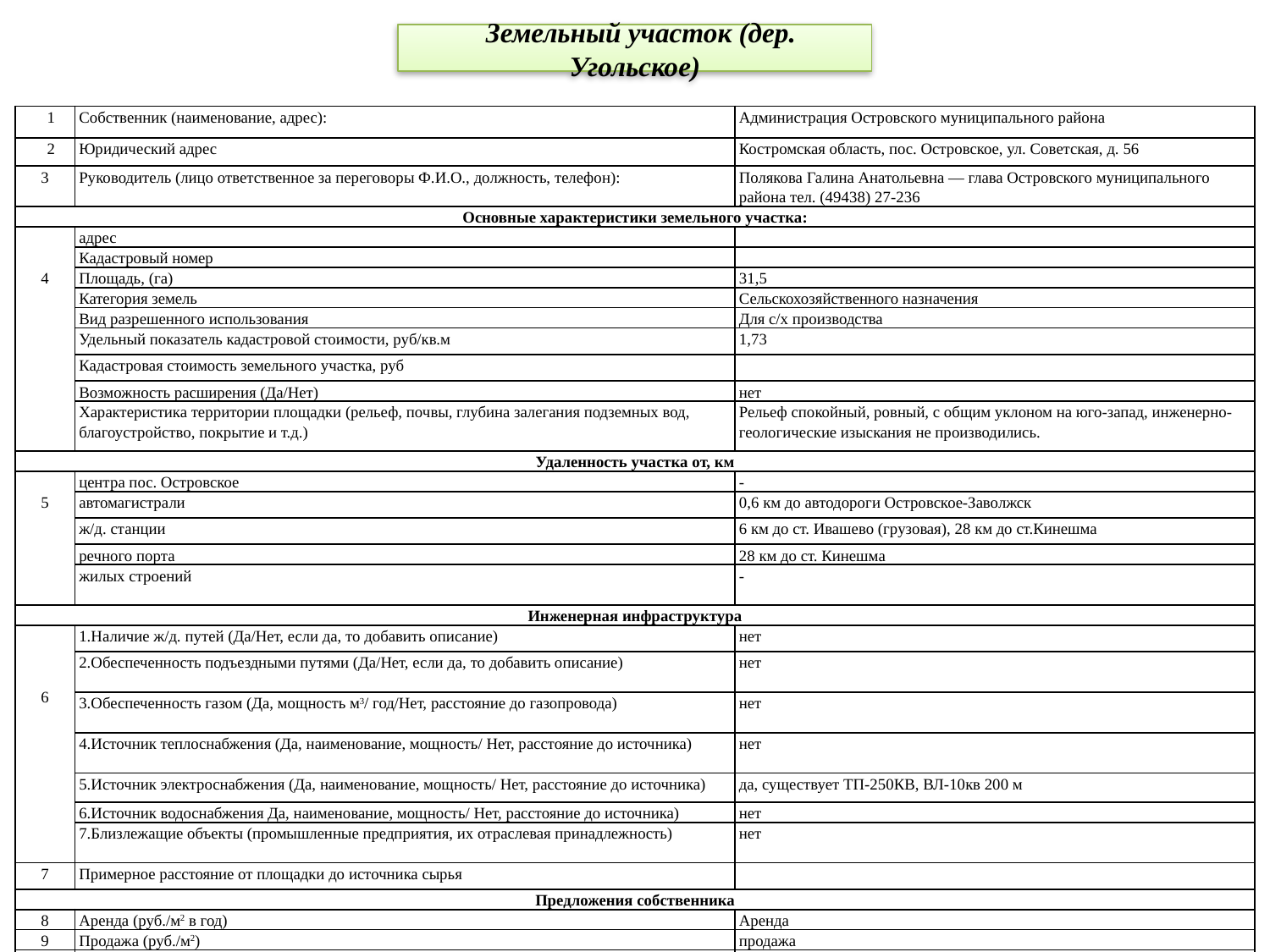

Земельный участок (дер. Угольское)
| 1 | Собственник (наименование, адрес): | Администрация Островского муниципального района |
| --- | --- | --- |
| 2 | Юридический адрес | Костромская область, пос. Островское, ул. Советская, д. 56 |
| 3 | Руководитель (лицо ответственное за переговоры Ф.И.О., должность, телефон): | Полякова Галина Анатольевна — глава Островского муниципального района тел. (49438) 27-236 |
| Основные характеристики земельного участка: |  |  |
| 4 | адрес |  |
|  | Кадастровый номер |  |
|  | Площадь, (га) | 31,5 |
|  | Категория земель | Сельскохозяйственного назначения |
|  | Вид разрешенного использования | Для с/х производства |
|  | Удельный показатель кадастровой стоимости, руб/кв.м | 1,73 |
|  | Кадастровая стоимость земельного участка, руб |  |
|  | Возможность расширения (Да/Нет) | нет |
|  | Характеристика территории площадки (рельеф, почвы, глубина залегания подземных вод, благоустройство, покрытие и т.д.) | Рельеф спокойный, ровный, с общим уклоном на юго-запад, инженерно- геологические изыскания не производились. |
| Удаленность участка от, км |  |  |
| 5 | центра пос. Островское | - |
|  | автомагистрали | 0,6 км до автодороги Островское-Заволжск |
|  | ж/д. станции | 6 км до ст. Ивашево (грузовая), 28 км до ст.Кинешма |
|  | речного порта | 28 км до ст. Кинешма |
|  | жилых строений | - |
| Инженерная инфраструктура |  |  |
| 6 | 1.Наличие ж/д. путей (Да/Нет, если да, то добавить описание) | нет |
|  | 2.Обеспеченность подъездными путями (Да/Нет, если да, то добавить описание) | нет |
|  | 3.Обеспеченность газом (Да, мощность м3/ год/Нет, расстояние до газопровода) | нет |
|  | 4.Источник теплоснабжения (Да, наименование, мощность/ Нет, расстояние до источника) | нет |
|  | 5.Источник электроснабжения (Да, наименование, мощность/ Нет, расстояние до источника) | да, существует ТП-250КВ, ВЛ-10кв 200 м |
|  | 6.Источник водоснабжения Да, наименование, мощность/ Нет, расстояние до источника) | нет |
|  | 7.Близлежащие объекты (промышленные предприятия, их отраслевая принадлежность) | нет |
| 7 | Примерное расстояние от площадки до источника сырья |  |
| Предложения собственника |  |  |
| 8 | Аренда (руб./м2 в год) | Аренда |
| 9 | Продажа (руб./м2) | продажа |
| 10 | Участие в капитале (Да/Нет) |  |
| 11 | Другая форма сотрудничества |  |